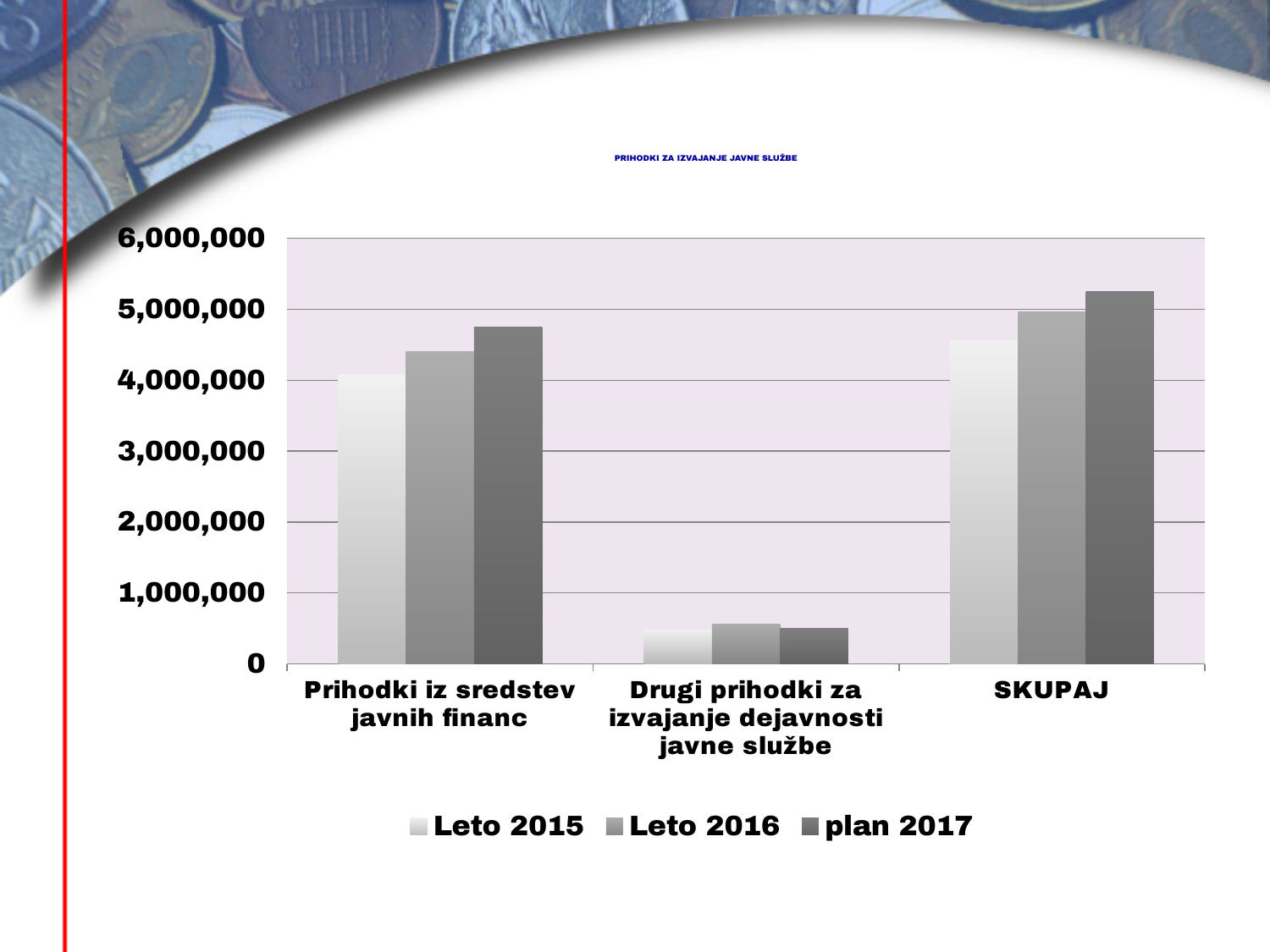

# PRIHODKI ZA IZVAJANJE JAVNE SLUŽBE

### Chart

| Category | Leto 2015 | Leto 2016 | plan 2017 |
|---|---|---|---|
| Prihodki iz sredstev javnih financ | 4080772.0 | 4404925.0 | 4744296.0 |
| Drugi prihodki za izvajanje dejavnosti javne službe | 481021.0 | 561626.0 | 506424.0 |
| SKUPAJ | 4561793.0 | 4966551.0 | 5250720.0 |